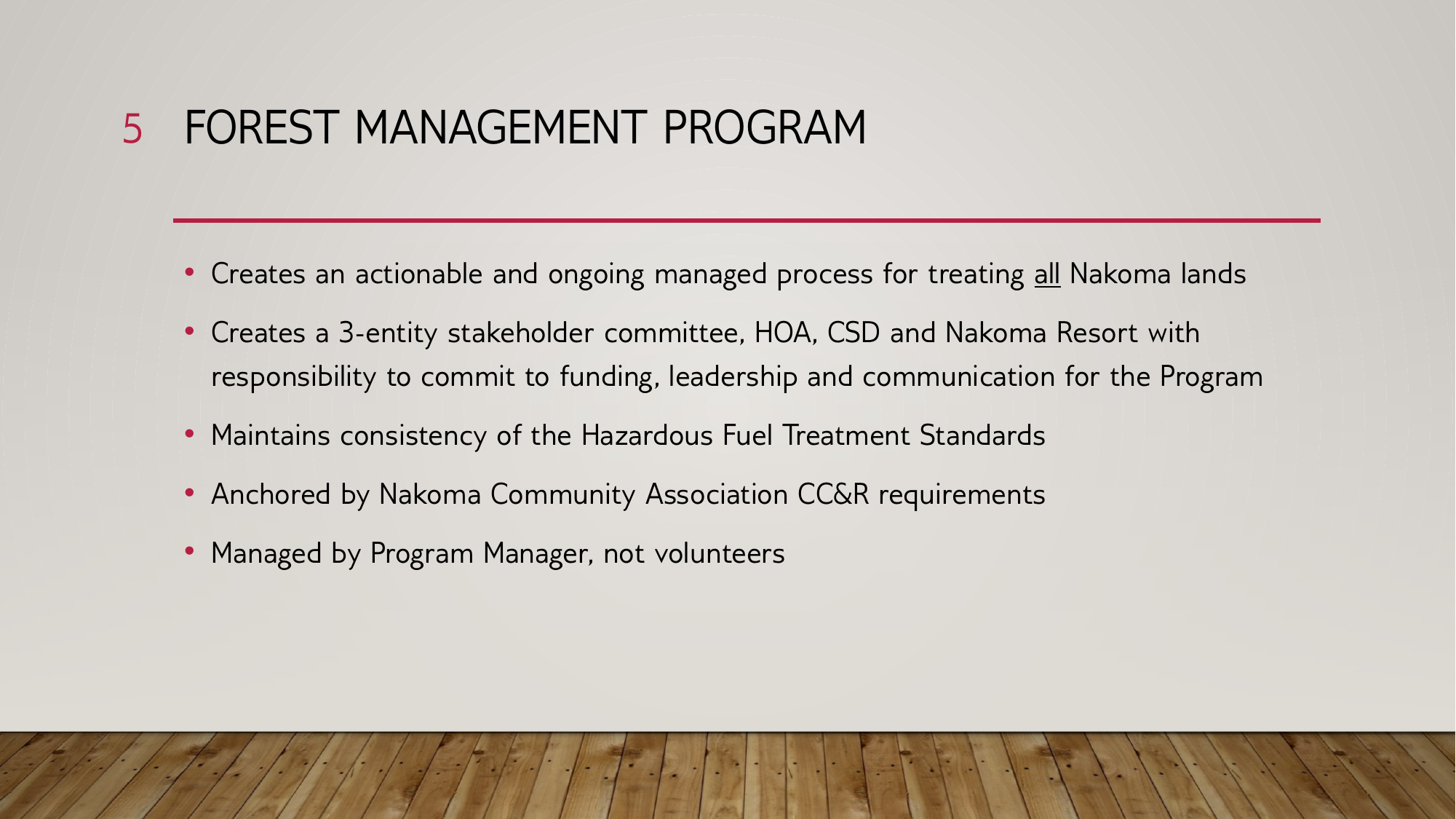

5
# Forest management program
Creates an actionable and ongoing managed process for treating all Nakoma lands
Creates a 3-entity stakeholder committee, HOA, CSD and Nakoma Resort with responsibility to commit to funding, leadership and communication for the Program
Maintains consistency of the Hazardous Fuel Treatment Standards
Anchored by Nakoma Community Association CC&R requirements
Managed by Program Manager, not volunteers